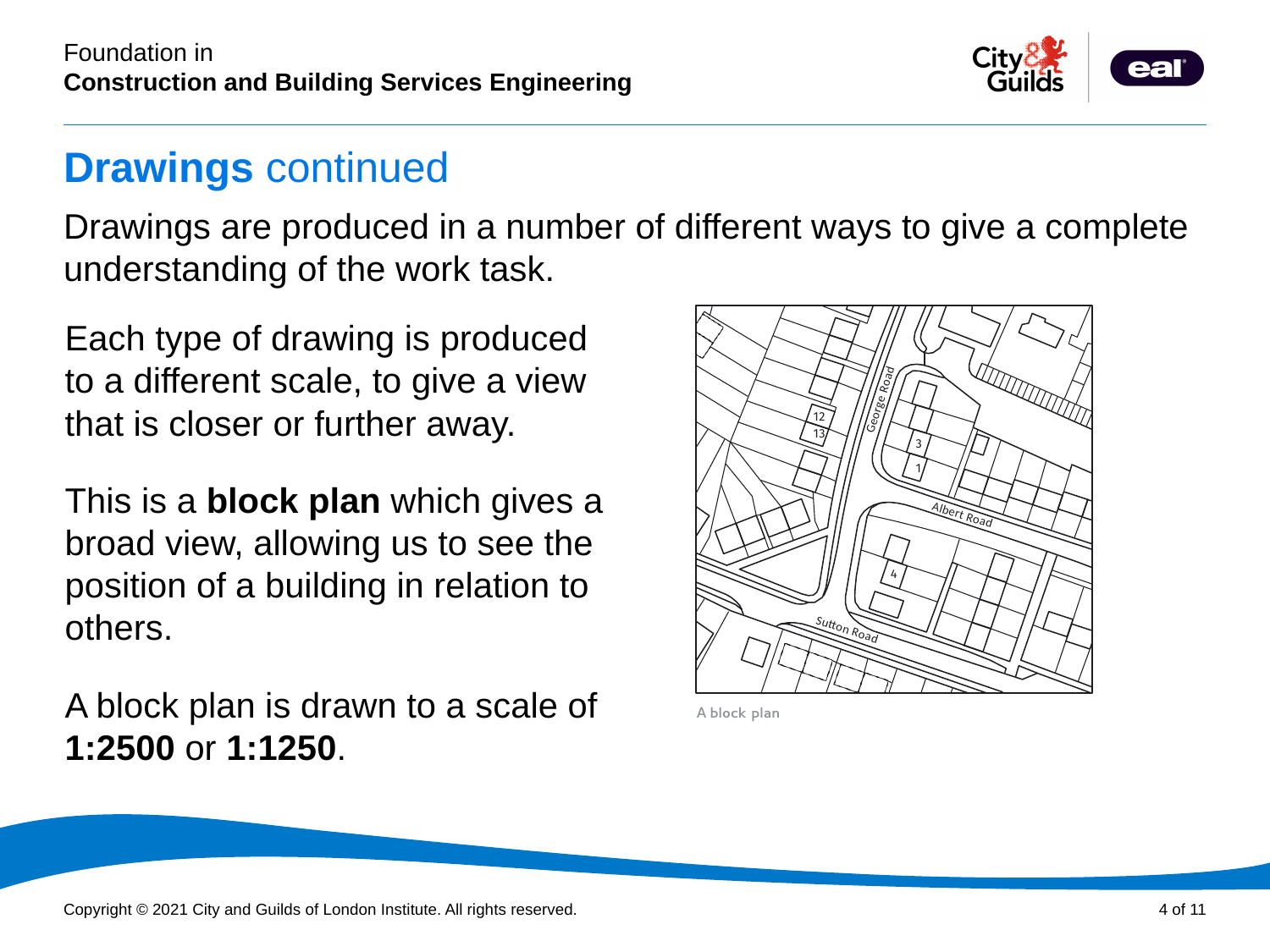

# Drawings continued
Drawings are produced in a number of different ways to give a complete understanding of the work task.

Each type of drawing is produced to a different scale, to give a view that is closer or further away.
This is a block plan which gives a broad view, allowing us to see the position of a building in relation to others.
A block plan is drawn to a scale of 1:2500 or 1:1250.

George Road
12
13
3
1
Albert Road
4
Sutton Road
A block plan